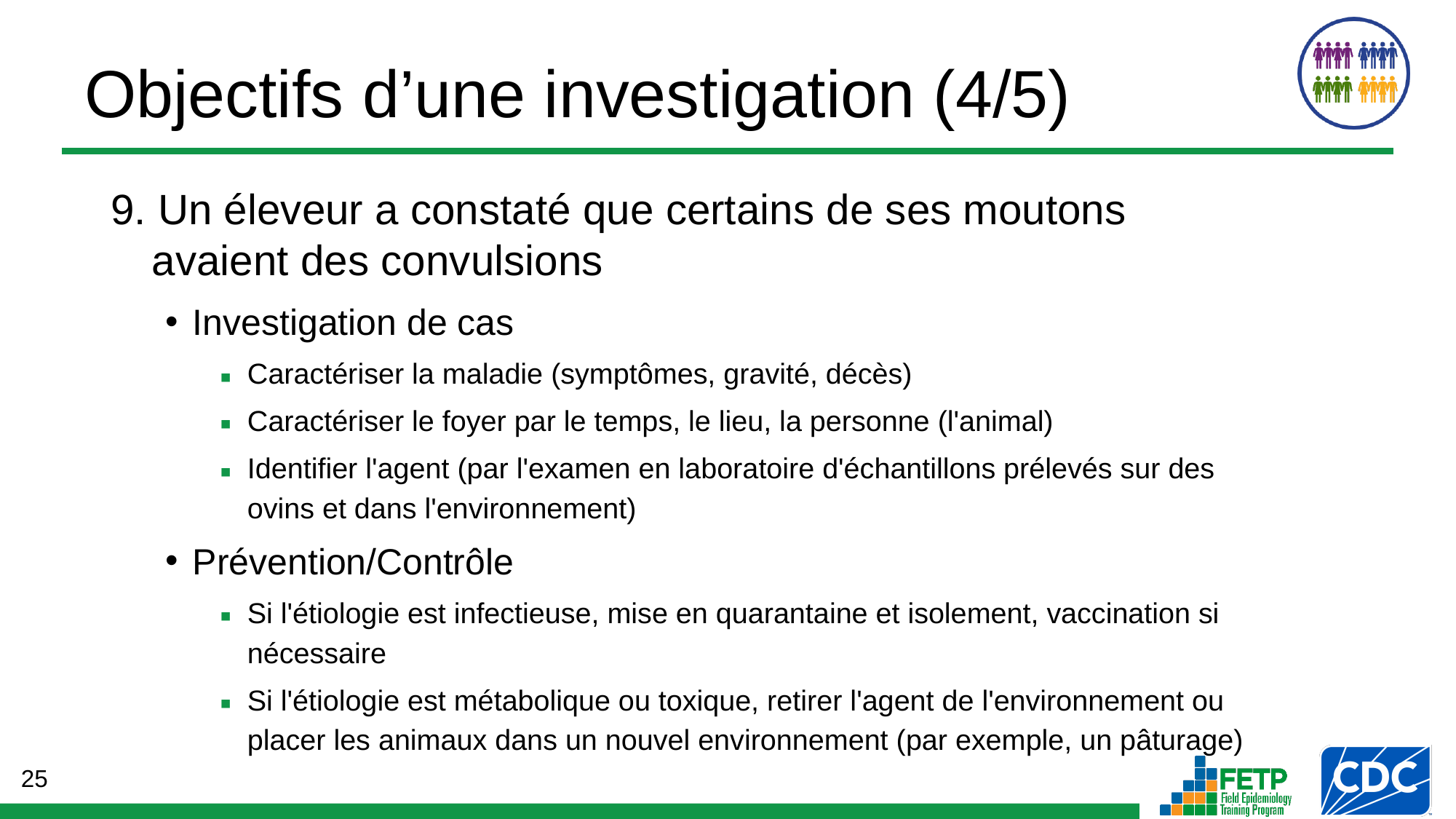

Objectifs d’une investigation (4/5)
9. Un éleveur a constaté que certains de ses moutons avaient des convulsions
Investigation de cas
Caractériser la maladie (symptômes, gravité, décès)
Caractériser le foyer par le temps, le lieu, la personne (l'animal)
Identifier l'agent (par l'examen en laboratoire d'échantillons prélevés sur des ovins et dans l'environnement)
Prévention/Contrôle
Si l'étiologie est infectieuse, mise en quarantaine et isolement, vaccination si nécessaire
Si l'étiologie est métabolique ou toxique, retirer l'agent de l'environnement ou placer les animaux dans un nouvel environnement (par exemple, un pâturage)